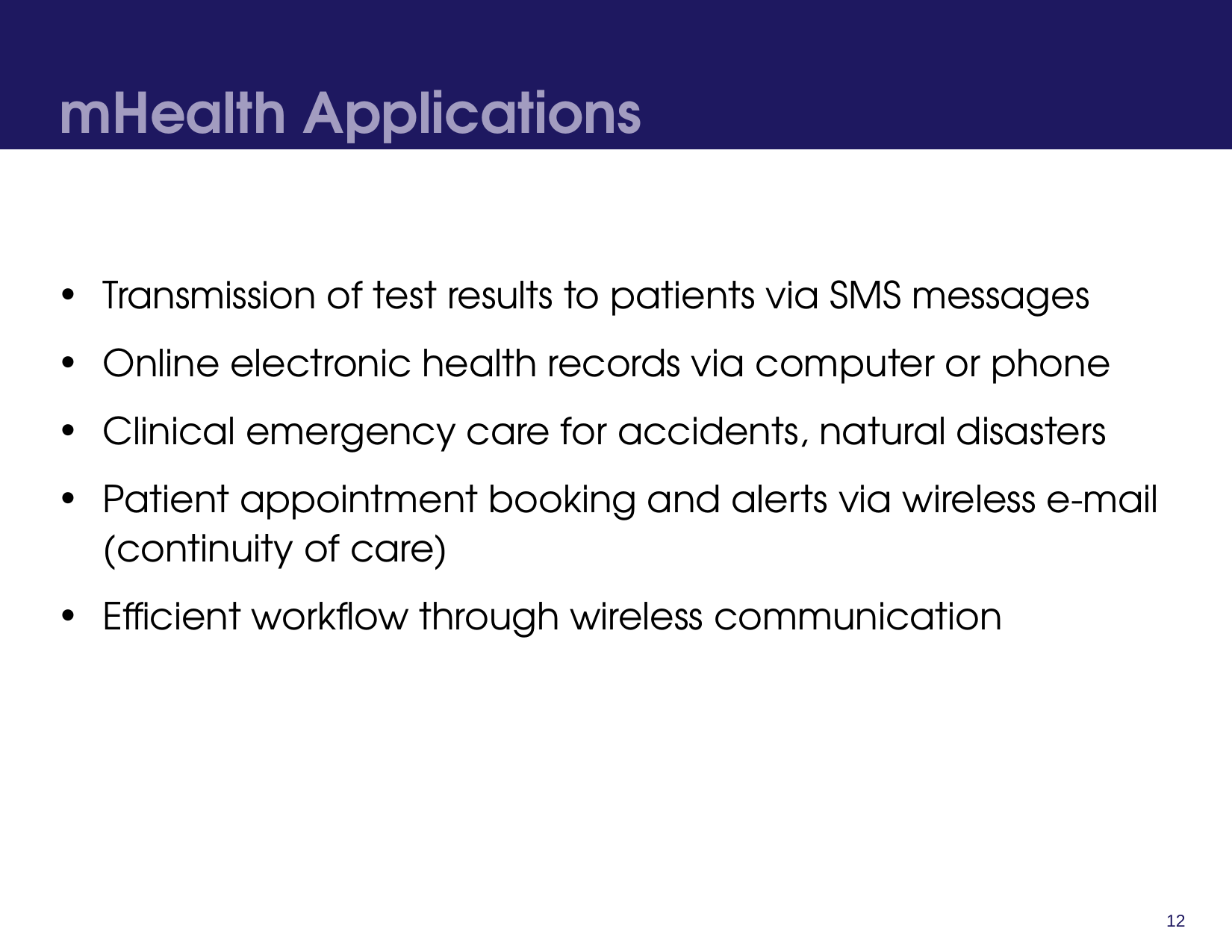

# mHealth Applications

Transmission of test results to patients via SMS messages
Online electronic health records via computer or phone
Clinical emergency care for accidents, natural disasters
Patient appointment booking and alerts via wireless e‑mail (continuity of care)
Efficient workflow through wireless communication

12